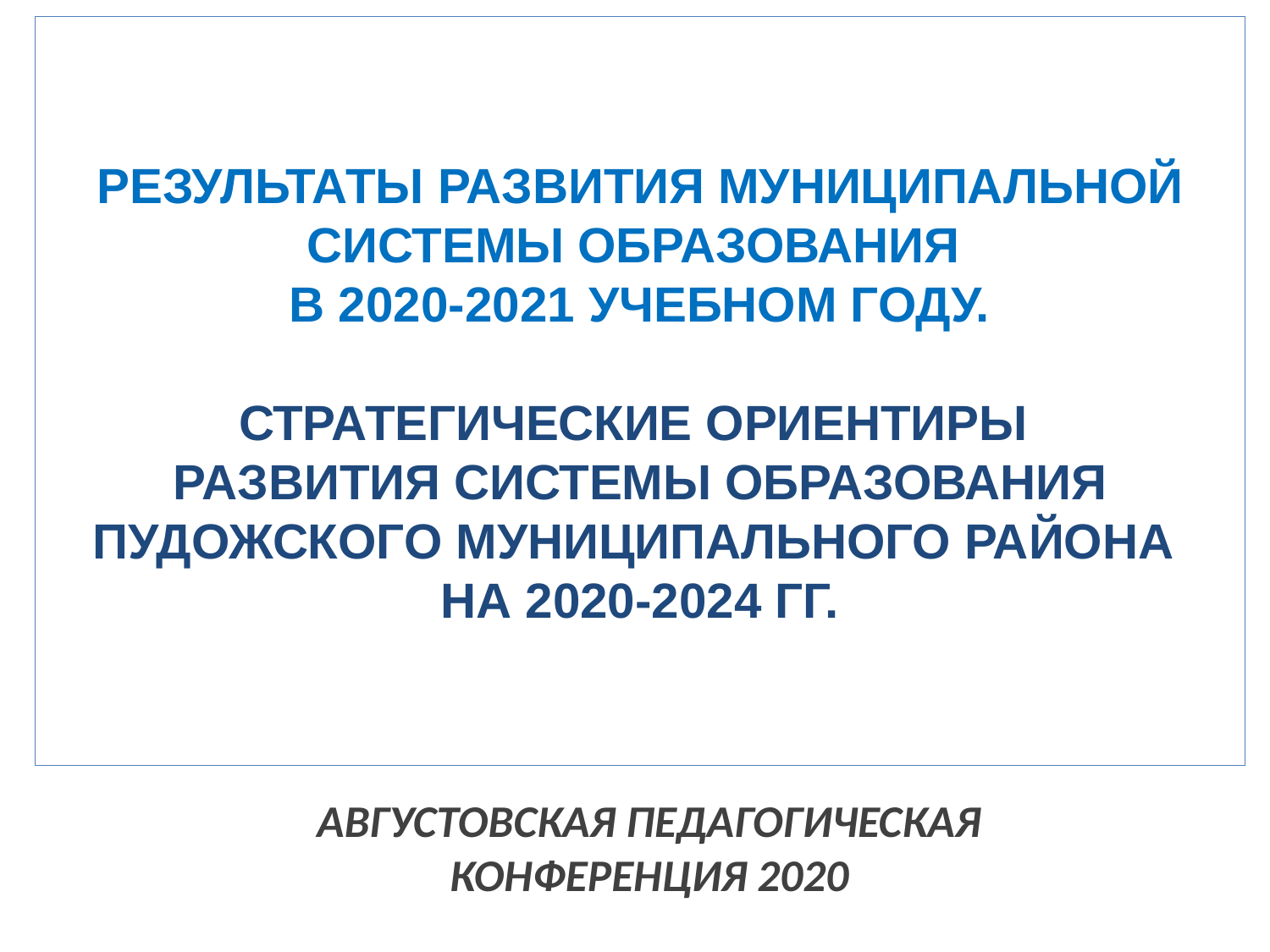

РЕЗУЛЬТАТЫ РАЗВИТИЯ МУНИЦИПАЛЬНОЙ СИСТЕМЫ ОБРАЗОВАНИЯ
В 2020-2021 УЧЕБНОМ ГОДУ.

СТРАТЕГИЧЕСКИЕ ОРИЕНТИРЫ
РАЗВИТИЯ СИСТЕМЫ ОБРАЗОВАНИЯ ПУДОЖСКОГО МУНИЦИПАЛЬНОГО РАЙОНА
НА 2020-2024 ГГ.
АВГУСТОВСКАЯ ПЕДАГОГИЧЕСКАЯ КОНФЕРЕНЦИЯ 2020